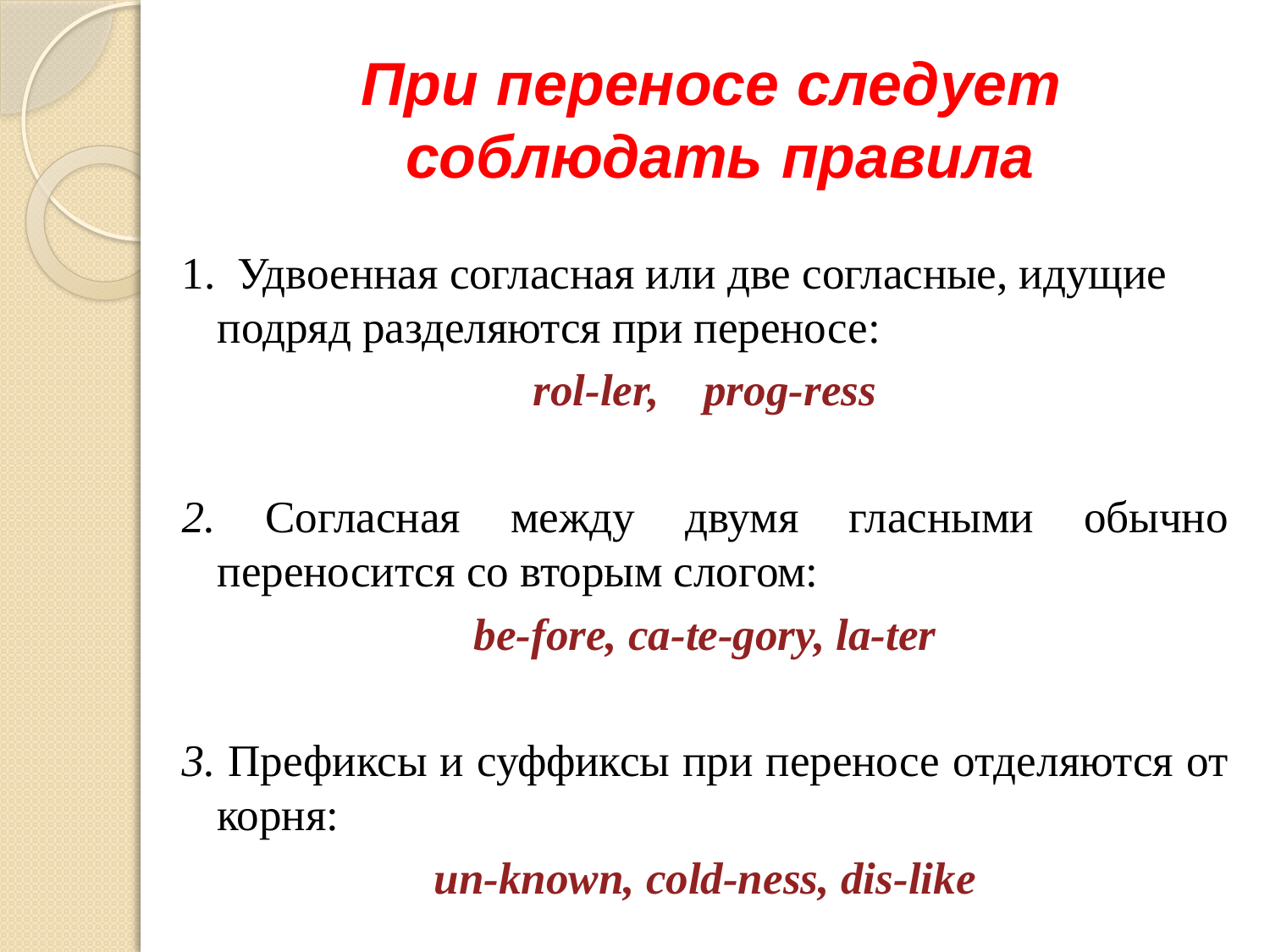

# При переносе следует соблюдать правила
1.  Удвоенная согласная или две согласные, идущие подряд разделяются при переносе:
rol-ler,    prog-ress

2. Согласная между двумя гласными обычно переносится со вторым слогом:
be-fore, ca-te-gory, la-ter

3. Префиксы и суффиксы при переносе отделяются от корня:
un-known, cold-ness, dis-like